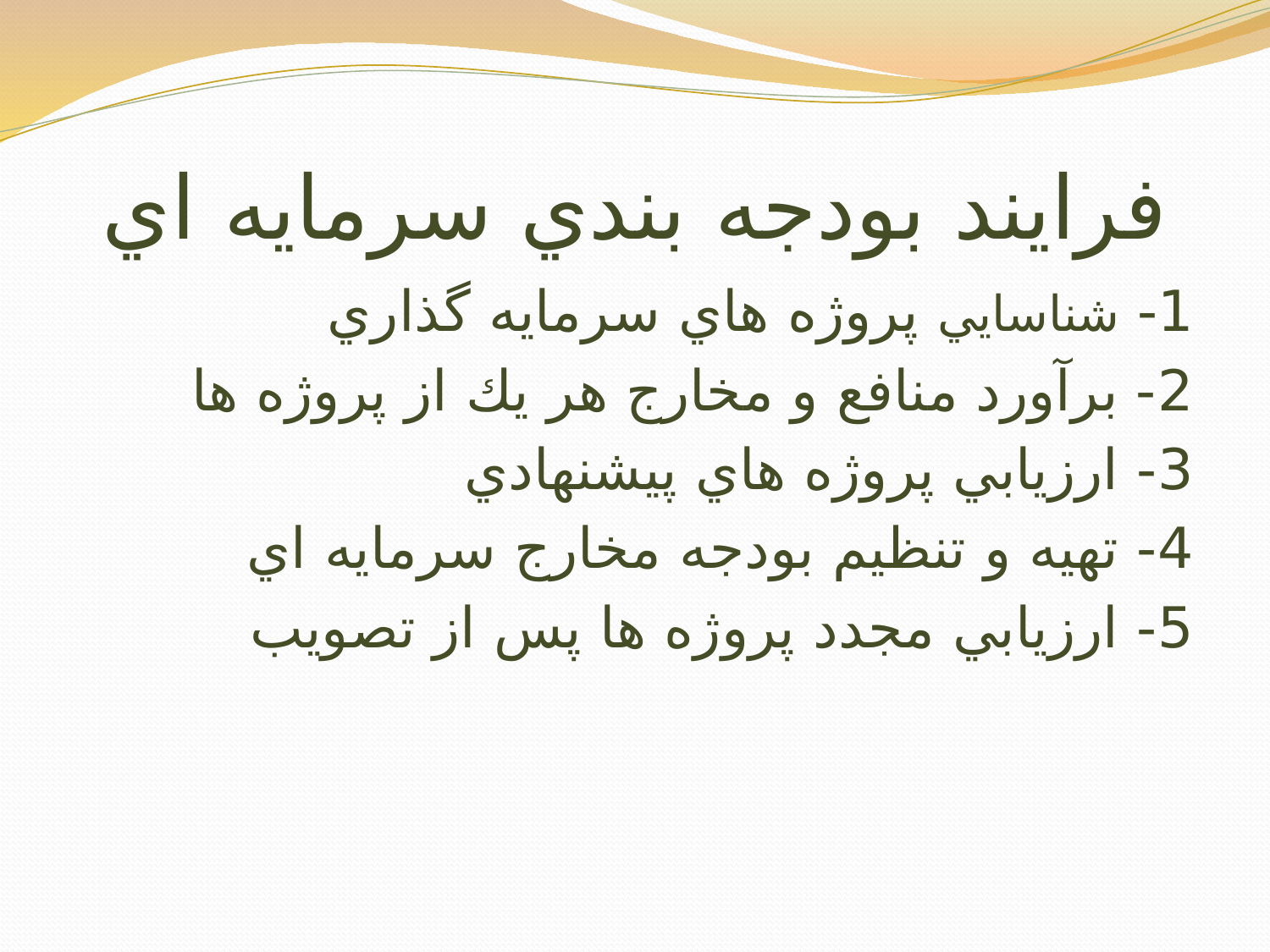

# فرايند بودجه بندي سرمايه اي
1- شناسايي پروژه هاي سرمايه گذاري
2- برآورد منافع و مخارج هر يك از پروژه ها
3- ارزيابي پروژه هاي پيشنهادي
4- تهيه و تنظيم بودجه مخارج سرمايه اي
5- ارزيابي مجدد پروژه ها پس از تصويب